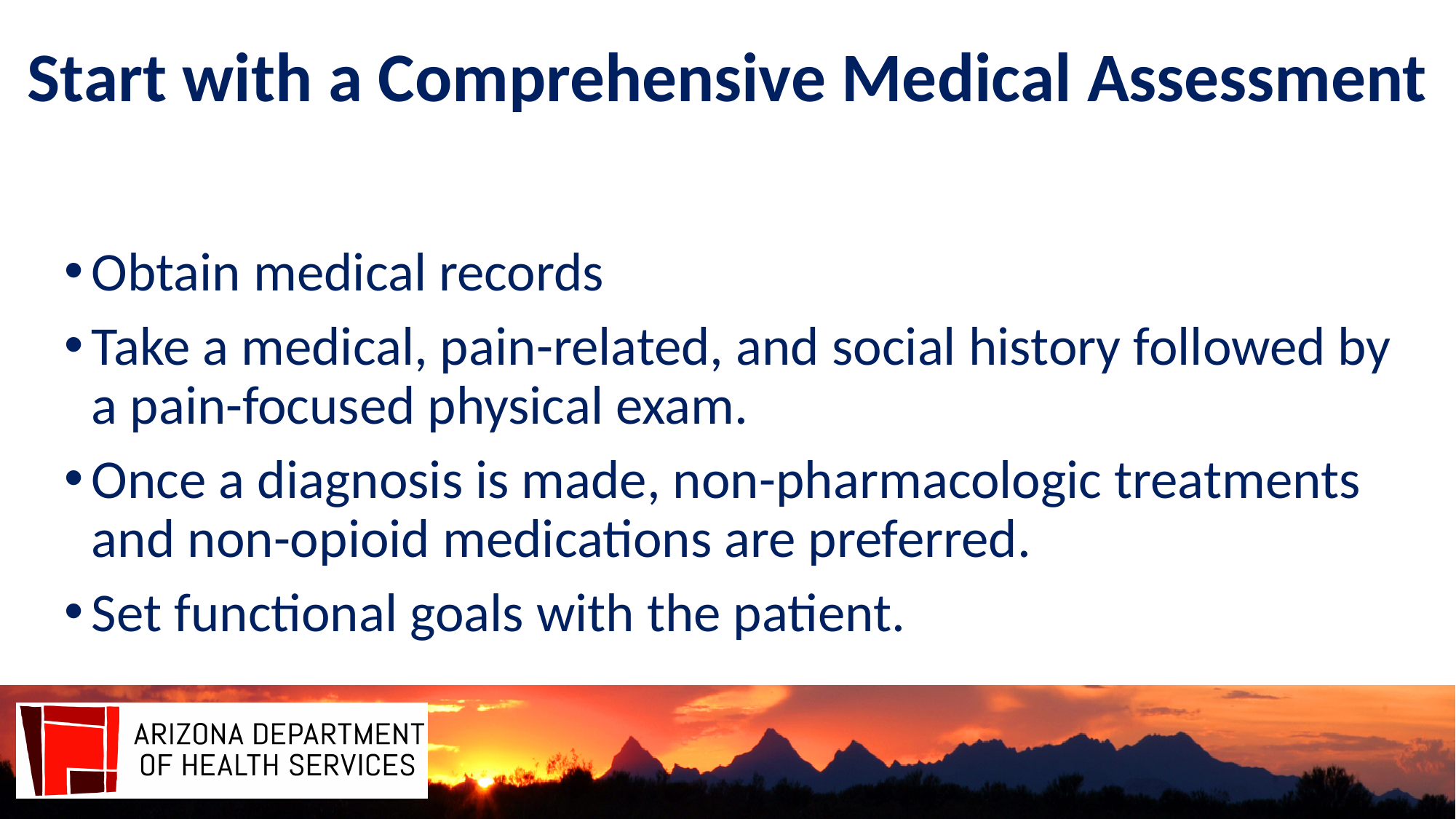

# Start with a Comprehensive Medical Assessment
Obtain medical records
Take a medical, pain-related, and social history followed by a pain-focused physical exam.
Once a diagnosis is made, non-pharmacologic treatments  and non-opioid medications are preferred.
Set functional goals with the patient.